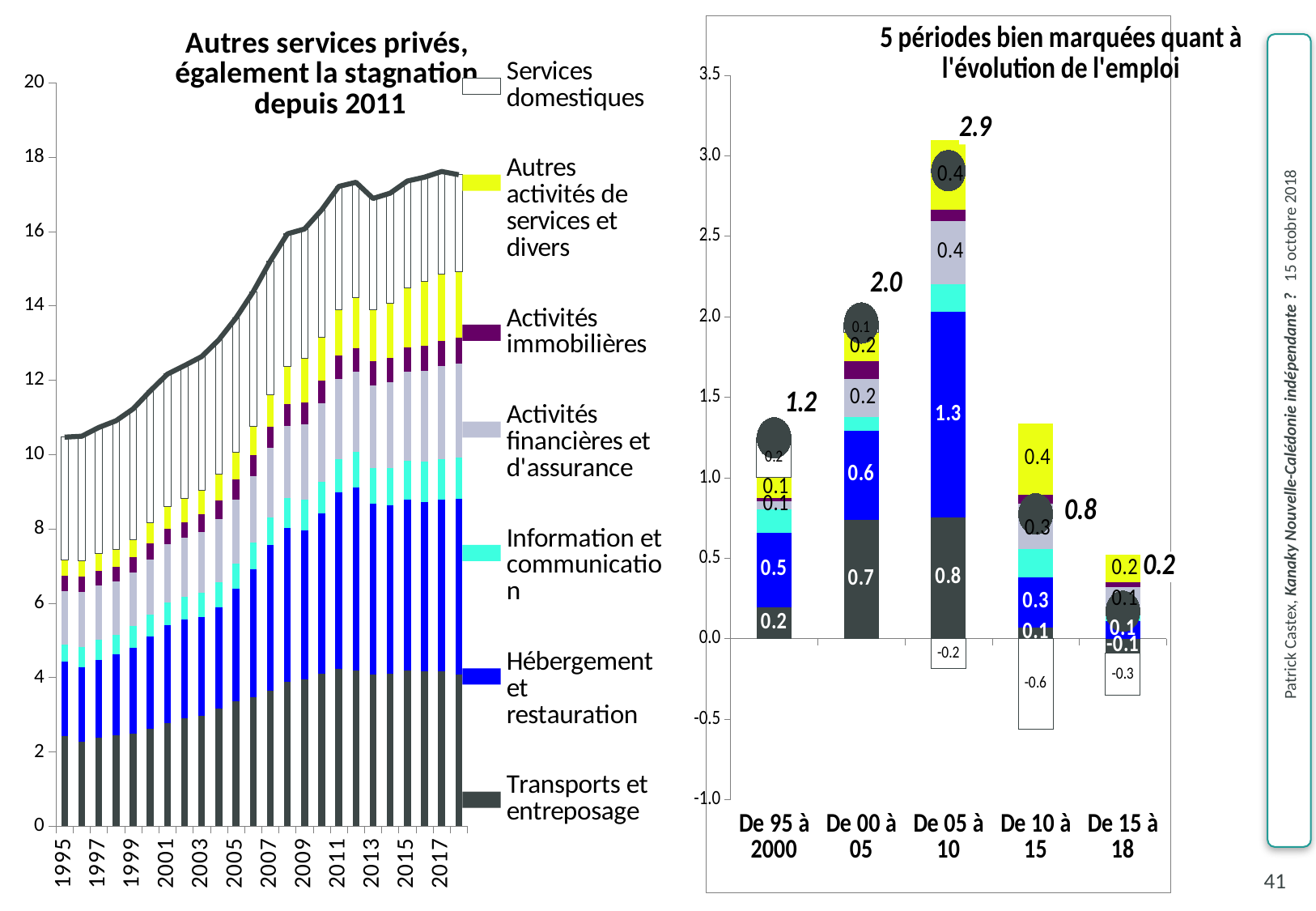

### Chart: Autres services privés,
également la stagnation
depuis 2011

| Category | Transports et entreposage  | Hébergement et restauration | Information et communication | Activités financières et d'assurance | Activités immobilières | Autres activités de services et divers | Services domestiques | Total |
|---|---|---|---|---|---|---|---|---|
| 1995 | 2.426925 | 2.008516666666666 | 0.459958333333333 | 1.428545833333333 | 0.412843154761905 | 0.420822023809524 | 3.310126488095238 | 10.4677375 |
| 1996 | 2.274308333333333 | 2.004008333333333 | 0.543954166666667 | 1.4746875 | 0.429679761904762 | 0.419959722222222 | 3.345701686507936 | 10.49229950396825 |
| 1997 | 2.375154166666667 | 2.104770833333333 | 0.5366375 | 1.452704166666667 | 0.401431547619048 | 0.4572375 | 3.401654861111111 | 10.72959057539683 |
| 1998 | 2.442208333333332 | 2.188004761904762 | 0.527333333333333 | 1.424977380952381 | 0.396877976190476 | 0.458303373015873 | 3.471712599206349 | 10.90941775793651 |
| 1999 | 2.482204166666667 | 2.311883333333327 | 0.594004166666667 | 1.431245833333333 | 0.415357142857143 | 0.474482738095238 | 3.51904732142857 | 11.22822470238095 |
| 2000 | 2.620306547619047 | 2.47460625 | 0.605204166666667 | 1.478636904761905 | 0.42992619047619 | 0.548354761904762 | 3.55748621031746 | 11.71452103174603 |
| 2001 | 2.779145833333334 | 2.634189393939394 | 0.602965476190476 | 1.565823214285714 | 0.418133035714286 | 0.593375892857143 | 3.56980128066378 | 12.16343412698413 |
| 2002 | 2.900058333333332 | 2.663206060606061 | 0.6122 | 1.589183630952381 | 0.402083134920635 | 0.652537202380952 | 3.573577074314574 | 12.39284543650794 |
| 2003 | 2.9796375 | 2.640823611111111 | 0.65222619047619 | 1.637513392857142 | 0.477391964285714 | 0.642391964285714 | 3.605294146825396 | 12.63527876984127 |
| 2004 | 3.160925 | 2.72045267857143 | 0.682638095238095 | 1.702640476190476 | 0.506641666666667 | 0.699009523809524 | 3.614760416666666 | 13.08706785714286 |
| 2005 | 3.357662499999994 | 3.029625 | 0.687679166666667 | 1.716691865079365 | 0.538210714285714 | 0.72887619047619 | 3.615448015873009 | 13.67419345238095 |
| 2006 | 3.480727380952381 | 3.426454166666666 | 0.7239 | 1.78520248917749 | 0.562928481240981 | 0.769171428571429 | 3.626517442279942 | 14.3749013888889 |
| 2007 | 3.657019345238095 | 3.905804166666667 | 0.7546 | 1.853093885281385 | 0.576998845598846 | 0.864829166666667 | 3.591809947691198 | 15.20415535714286 |
| 2008 | 3.88390119047619 | 4.146000992063491 | 0.792529761904762 | 1.948391504329004 | 0.581706959013209 | 1.018439880952381 | 3.564694195387946 | 15.93566448412698 |
| 2009 | 3.945466666666667 | 4.014802380952381 | 0.831987797619048 | 2.013479383116882 | 0.586936426767677 | 1.196479166666667 | 3.477532007575758 | 16.06668382936508 |
| 2010 | 4.109974999999994 | 4.3060630952381 | 0.859175595238095 | 2.111516170634921 | 0.606093833943834 | 1.160425 | 3.427906463675213 | 16.58115515873016 |
| 2011 | 4.225179166666667 | 4.761425 | 0.8869375 | 2.151053968253968 | 0.630472628066378 | 1.228794264069264 | 3.327469985569984 | 17.21133251262626 |
| 2012 | 4.201270833333333 | 4.911 | 0.953517857142857 | 2.156334226190476 | 0.628919264069264 | 1.36372380952381 | 3.106873890692641 | 17.32163988095238 |
| 2013 | 4.087995833333331 | 4.584935714285706 | 0.970365476190476 | 2.21579751984127 | 0.649165476190476 | 1.392689285714286 | 2.986037896825396 | 16.88698720238095 |
| 2014 | 4.111854166666665 | 4.527810714285707 | 1.005255357142857 | 2.309624603174603 | 0.638958928571428 | 1.482201785714285 | 2.954367848124098 | 17.03007340367965 |
| 2015 | 4.181056547619041 | 4.614269047619047 | 1.035934523809524 | 2.392421527777778 | 0.663382251082251 | 1.601605357142857 | 2.867103039321789 | 17.35577229437228 |
| 2016 | 4.158395833333333 | 4.566198214285714 | 1.076141071428571 | 2.446220075757576 | 0.678295075757576 | 1.739222023809524 | 2.794478174603173 | 17.45895046897547 |
| 2017 | 4.171937499999999 | 4.606481547619039 | 1.098146428571428 | 2.495891964285715 | 0.693805375180375 | 1.796149404761905 | 2.750154139610389 | 17.61256636002886 |
| Est 2018 | 4.089245686576696 | 4.725181185616384 | 1.096825455913242 | 2.538260887999569 | 0.694628160409242 | 1.772564009431478 | 2.608557529828922 | 17.52526291577552 |

### Chart: 5 périodes bien marquées quant à l'évolution de l'emploi

| Category |  |  |  |  |  |  |  |  |
|---|---|---|---|---|---|---|---|---|
| De 95 à 2000 | 0.193381547619048 | 0.466089583333333 | 0.145245833333333 | 0.0500910714285712 | 0.0170830357142858 | 0.127532738095238 | 0.247359722222222 | 1.246783531746031 |
| De 00 à 05 | 0.737355952380952 | 0.55501875 | 0.0824749999999999 | 0.238054960317461 | 0.108284523809524 | 0.180521428571429 | 0.0579618055555553 | 1.95967242063492 |
| De 05 à 10 | 0.7523125 | 1.276438095238096 | 0.171496428571429 | 0.394824305555556 | 0.0678831196581196 | 0.43154880952381 | -0.187541552197802 | 2.906961706349211 |
| De 10 à 15 | 0.0710815476190465 | 0.308205952380952 | 0.176758928571429 | 0.280905357142857 | 0.057288417138417 | 0.441180357142857 | -0.560803424353424 | 0.774617135642128 |
| De 15 à 18 | -0.09181086104235 | 0.110912137997336 | 0.0608909321037183 | 0.145839360221792 | 0.0312459093269909 | 0.170958652288621 | -0.258545509492867 | 0.169490621403241 |